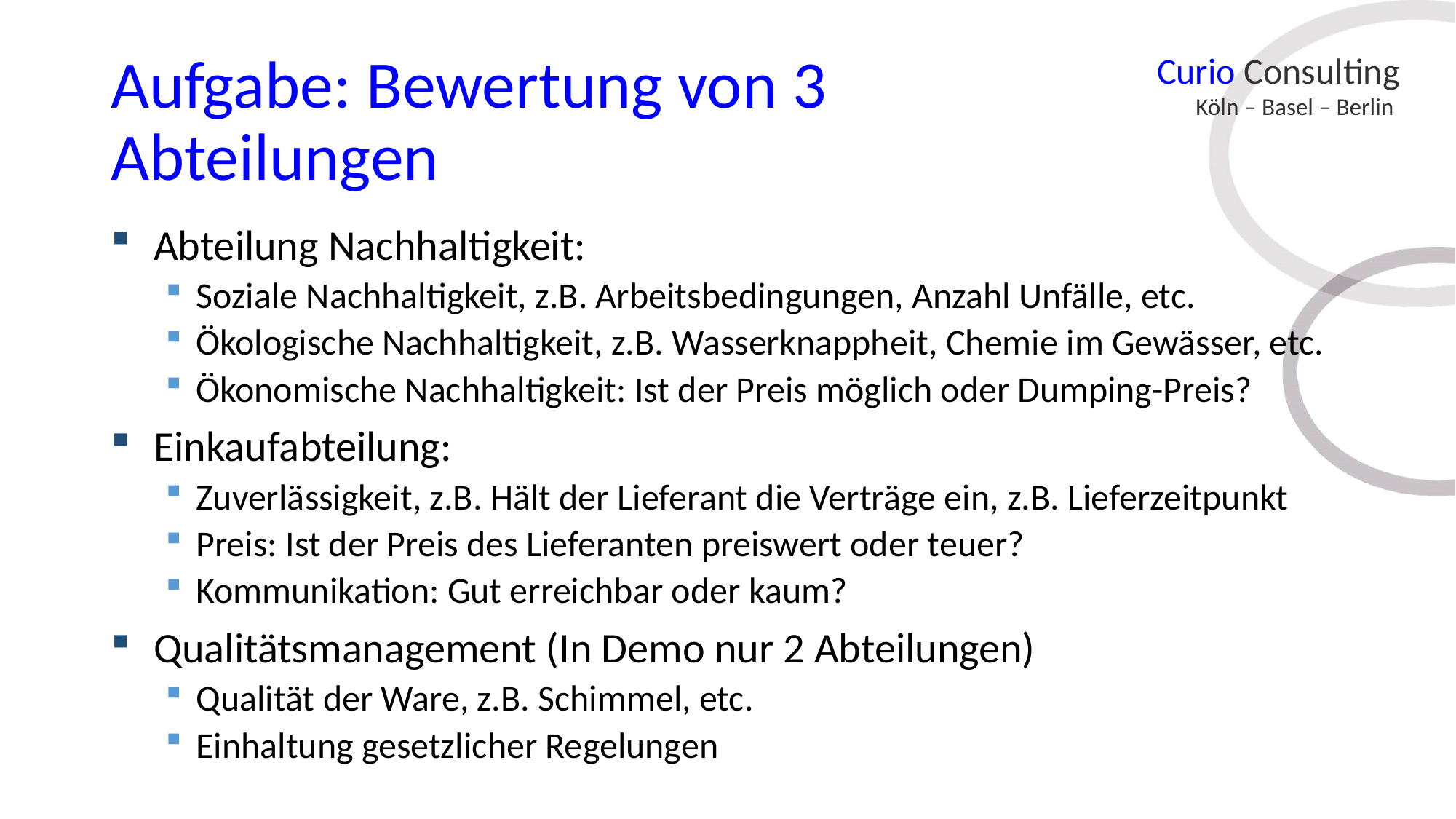

# Aufgabe: Bewertung von 3 Abteilungen
Abteilung Nachhaltigkeit:
Soziale Nachhaltigkeit, z.B. Arbeitsbedingungen, Anzahl Unfälle, etc.
Ökologische Nachhaltigkeit, z.B. Wasserknappheit, Chemie im Gewässer, etc.
Ökonomische Nachhaltigkeit: Ist der Preis möglich oder Dumping-Preis?
Einkaufabteilung:
Zuverlässigkeit, z.B. Hält der Lieferant die Verträge ein, z.B. Lieferzeitpunkt
Preis: Ist der Preis des Lieferanten preiswert oder teuer?
Kommunikation: Gut erreichbar oder kaum?
Qualitätsmanagement (In Demo nur 2 Abteilungen)
Qualität der Ware, z.B. Schimmel, etc.
Einhaltung gesetzlicher Regelungen